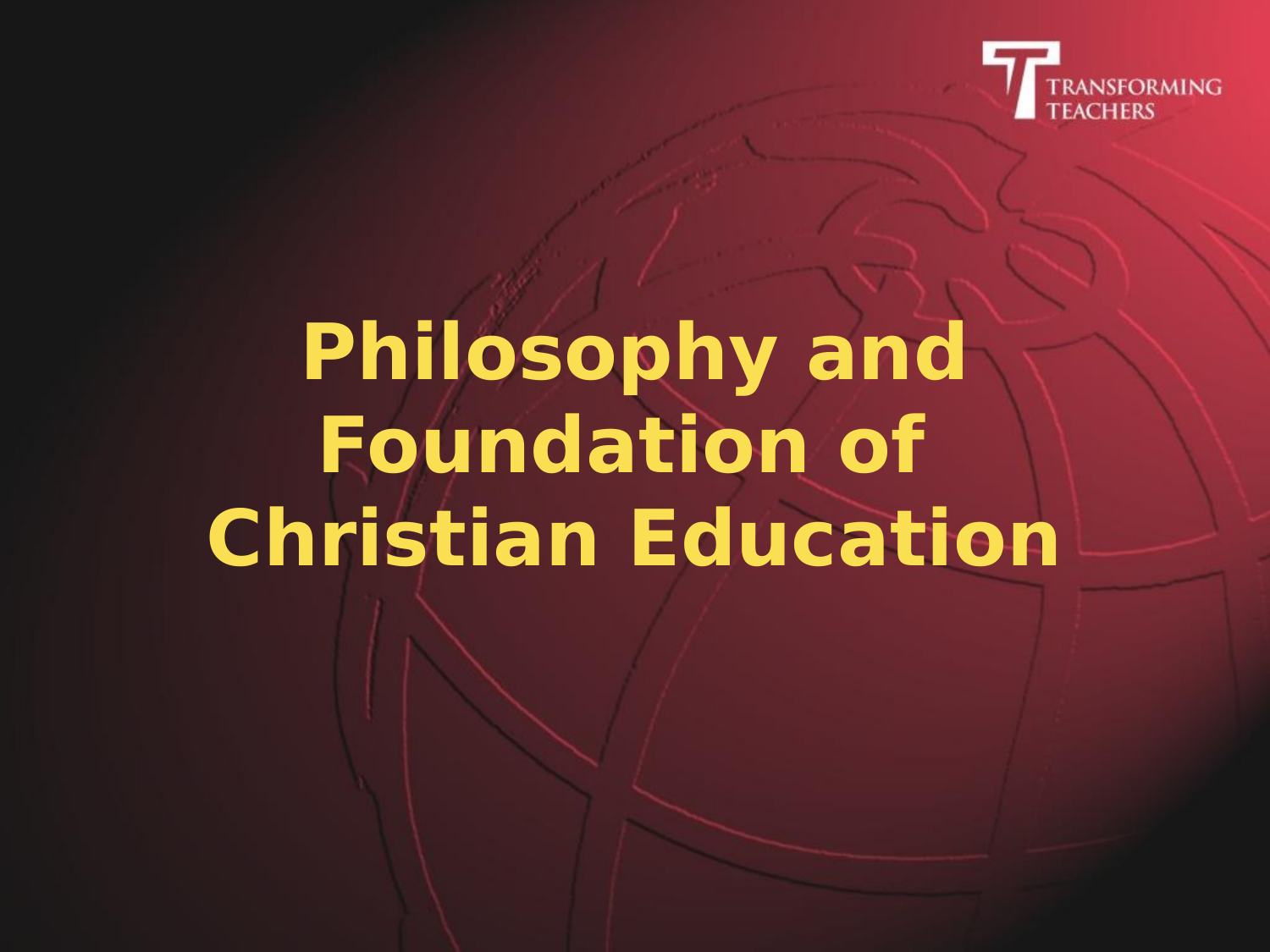

# Philosophy and Foundation of  Christian Education